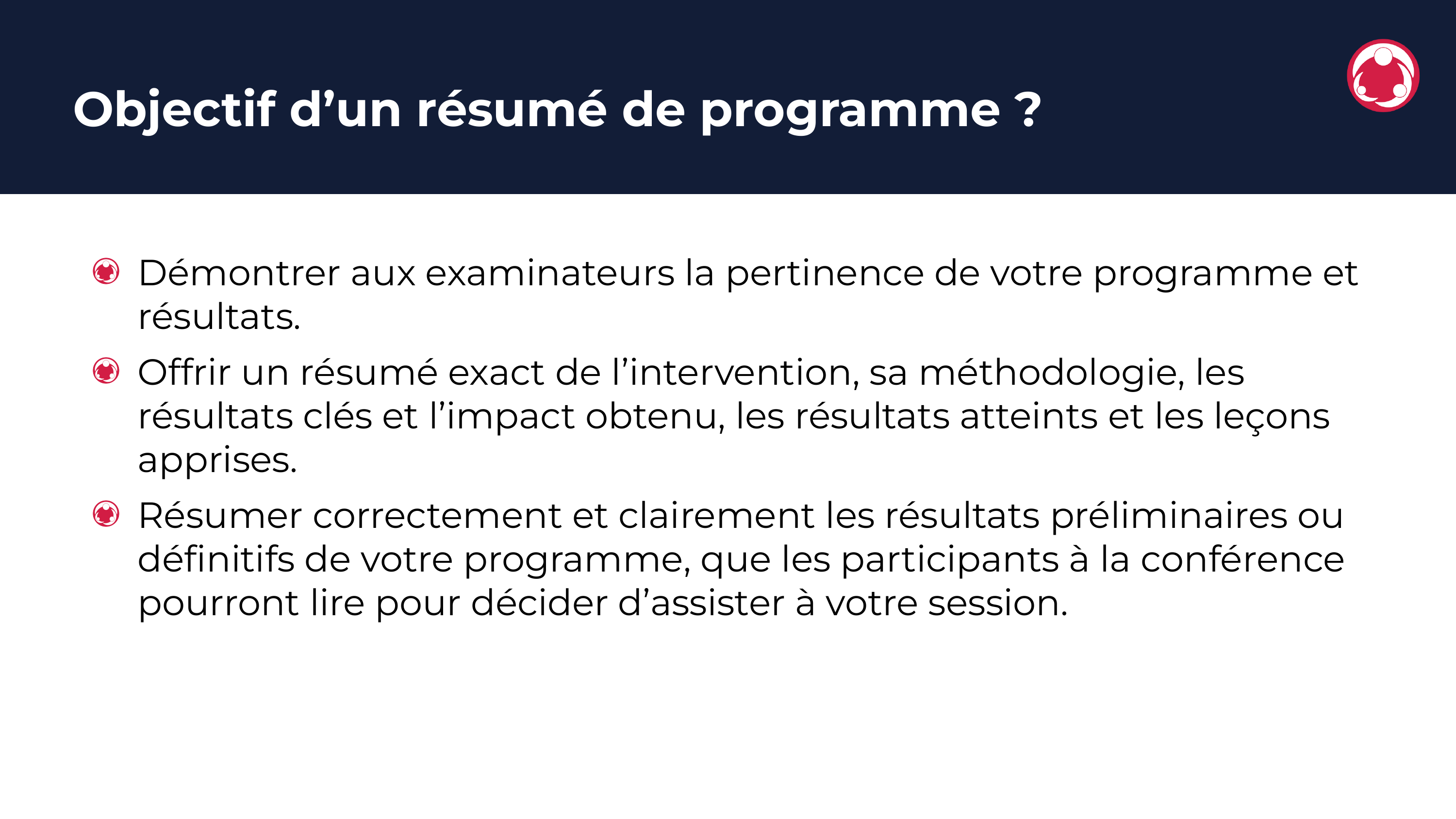

Objectif d’un résumé de programme ?
Démontrer aux examinateurs la pertinence de votre programme et résultats.
Offrir un résumé exact de l’intervention, sa méthodologie, les résultats clés et l’impact obtenu, les résultats atteints et les leçons apprises.
Résumer correctement et clairement les résultats préliminaires ou définitifs de votre programme, que les participants à la conférence pourront lire pour décider d’assister à votre session.